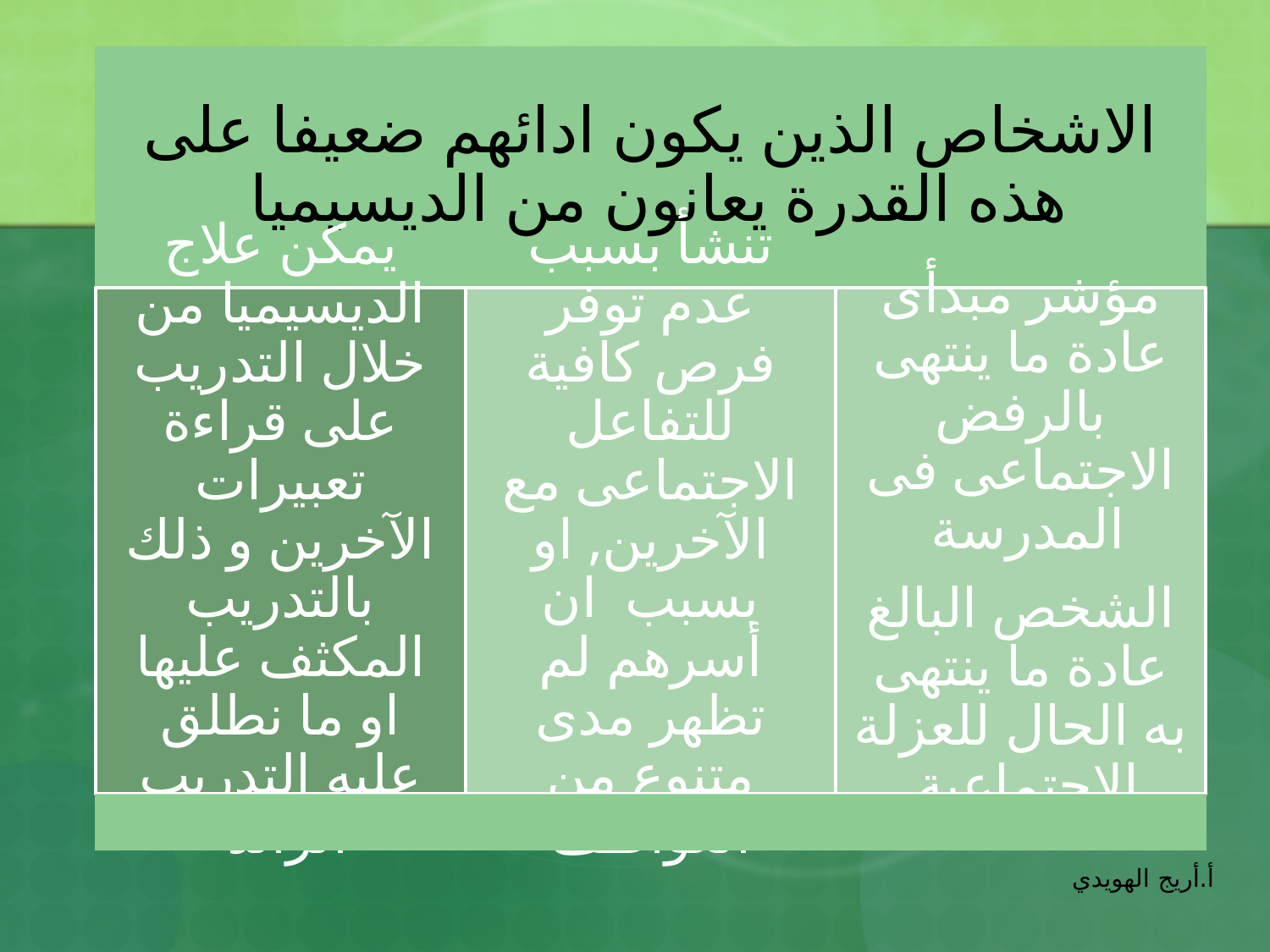

الاشخاص الذين يكون ادائهم ضعيفا على هذه القدرة يعانون من الديسيميا
يمكن علاج الديسيميا من خلال التدريب على قراءة تعبيرات الآخرين و ذلك بالتدريب المكثف عليها او ما نطلق عليه التدريب الزائد
تنشأ بسبب عدم توفر فرص كافية للتفاعل الاجتماعى مع الآخرين, او بسبب  ان أسرهم لم تظهر مدى متنوع من العواطف
مؤشر مبدأى عادة ما ينتهى بالرفض الاجتماعى فى المدرسة
الشخص البالغ عادة ما ينتهى به الحال للعزلة الاجتماعية
أ.أريج الهويدي